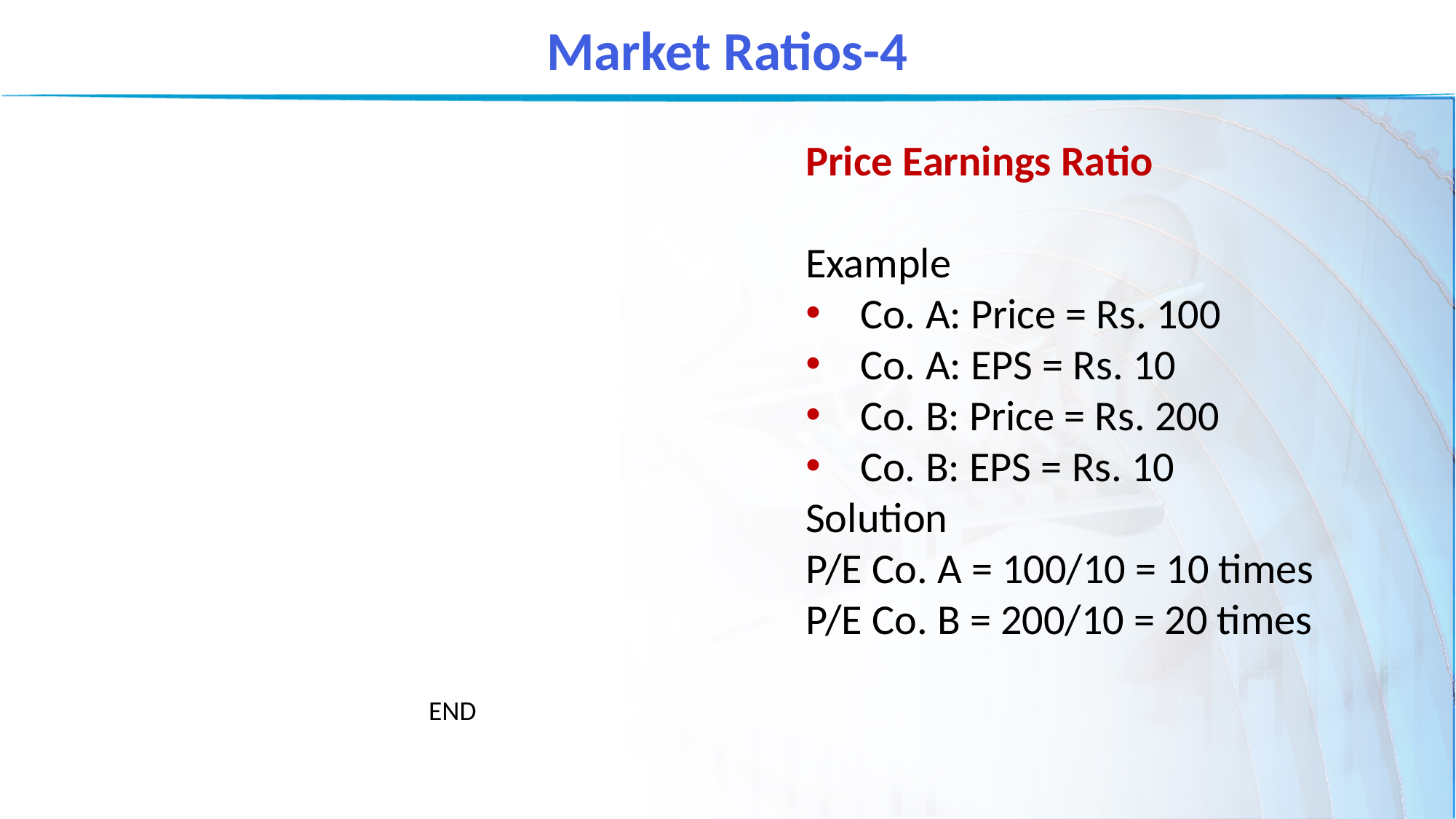

Market Ratios-4
Price Earnings Ratio

Example
Co. A: Price = Rs. 100
Co. A: EPS = Rs. 10
Co. B: Price = Rs. 200
Co. B: EPS = Rs. 10
Solution
P/E Co. A = 100/10 = 10 times
P/E Co. B = 200/10 = 20 times

END